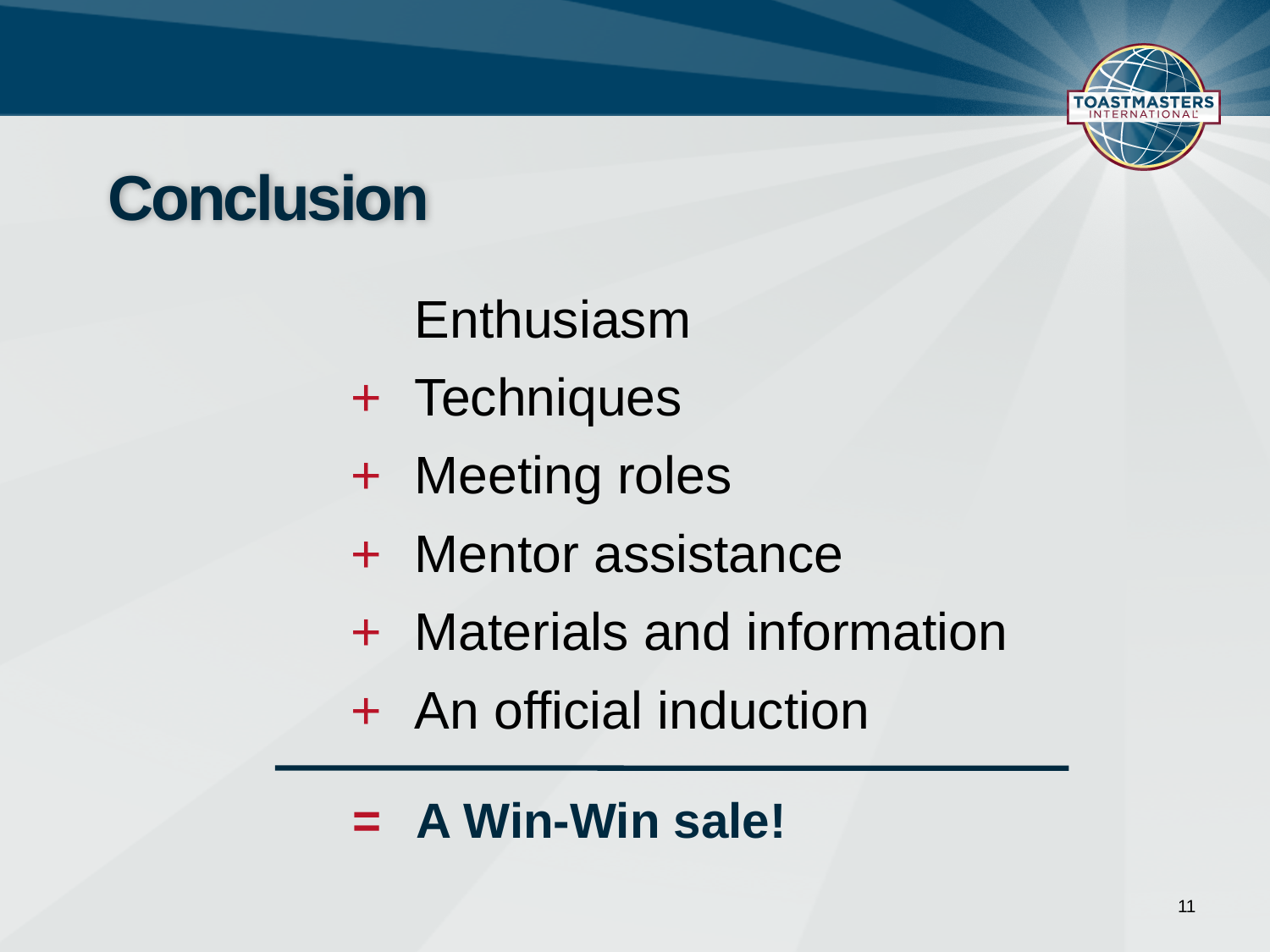

# Conclusion
	Enthusiasm
+	Techniques
+	Meeting roles
+	Mentor assistance
+	Materials and information
+	An official induction
=	A Win-Win sale!
11